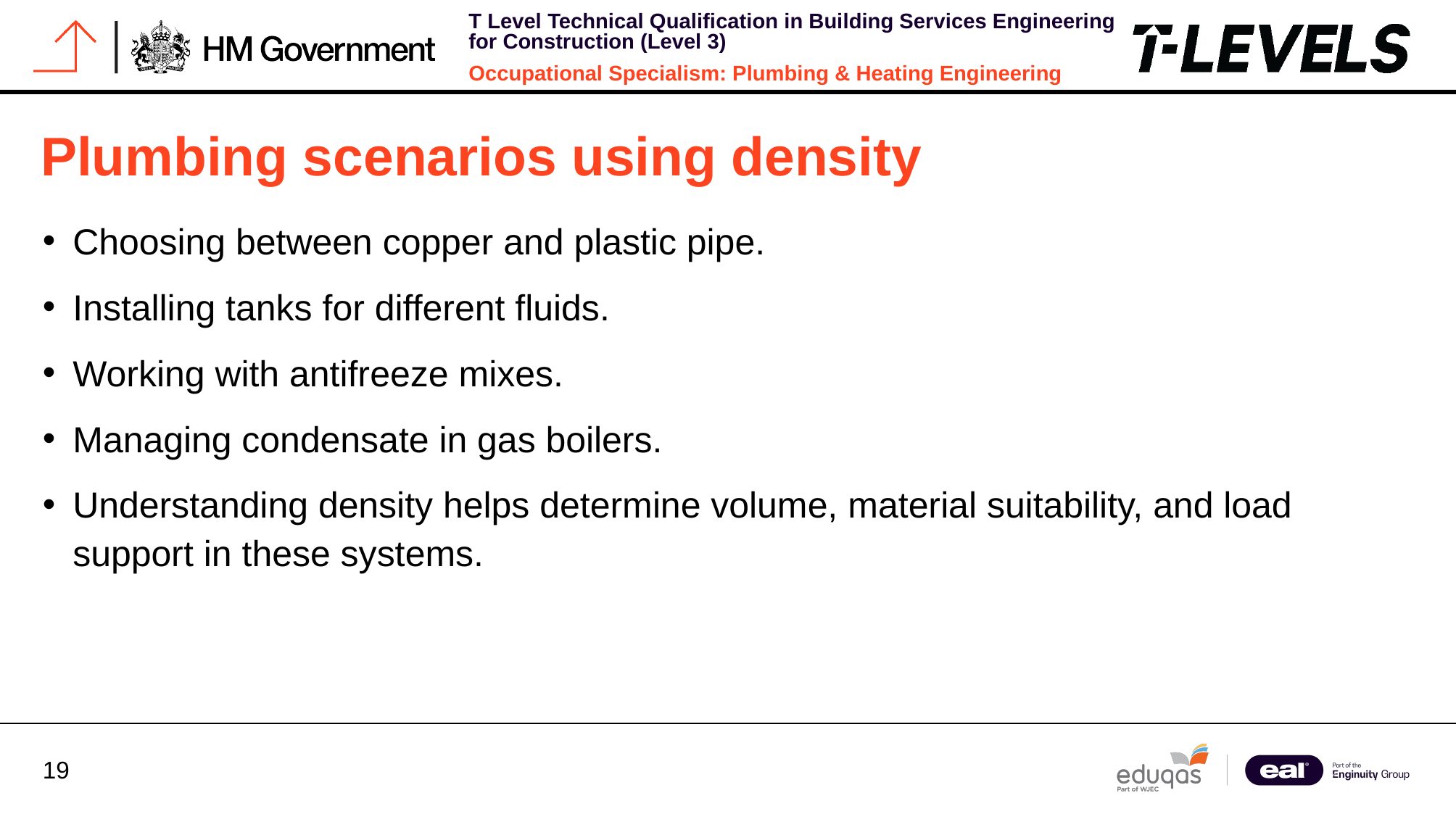

# Plumbing scenarios using density
Choosing between copper and plastic pipe.
Installing tanks for different fluids.
Working with antifreeze mixes.
Managing condensate in gas boilers.
Understanding density helps determine volume, material suitability, and load support in these systems.